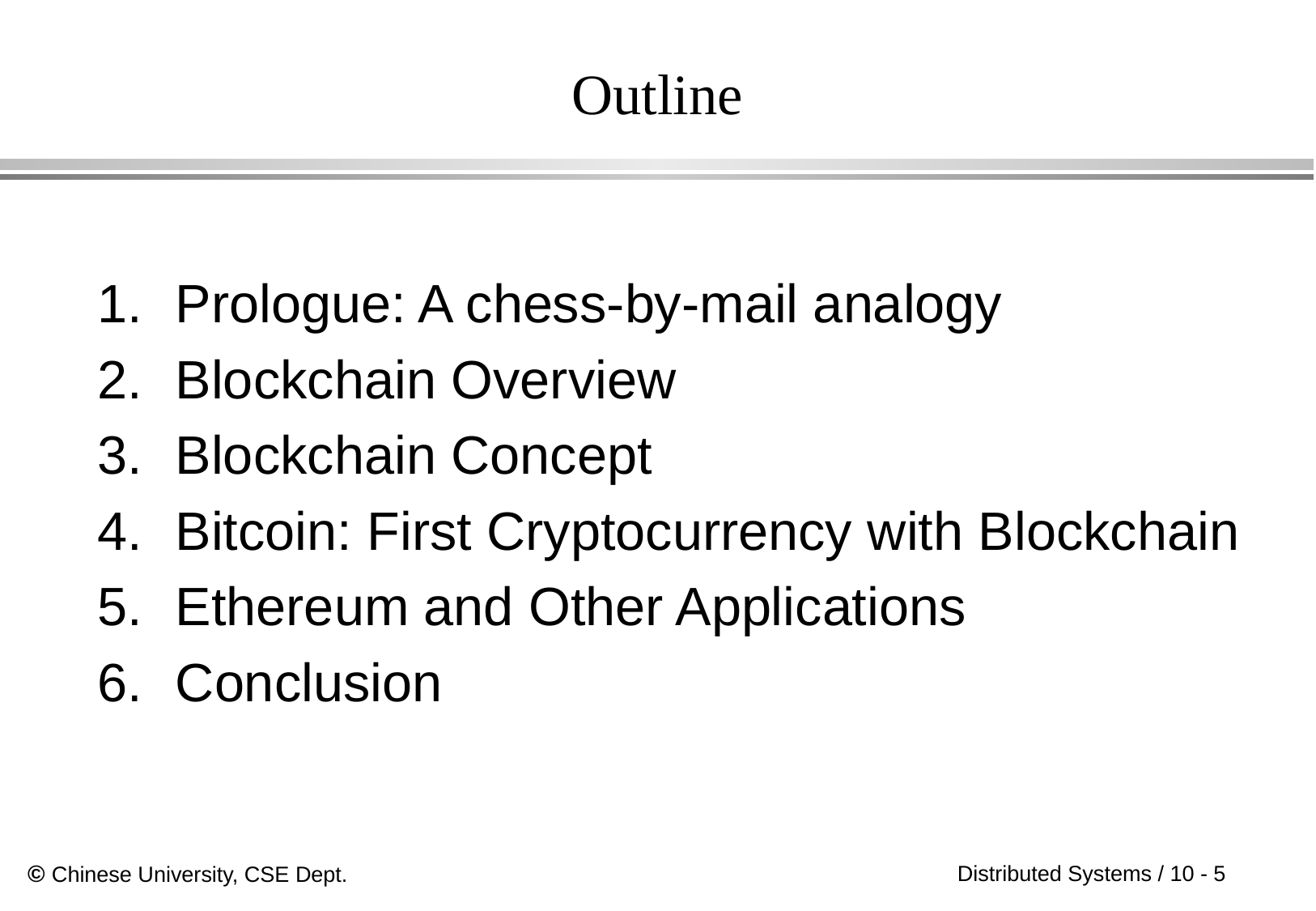

# Outline
Prologue: A chess-by-mail analogy
Blockchain Overview
Blockchain Concept
Bitcoin: First Cryptocurrency with Blockchain
Ethereum and Other Applications
Conclusion